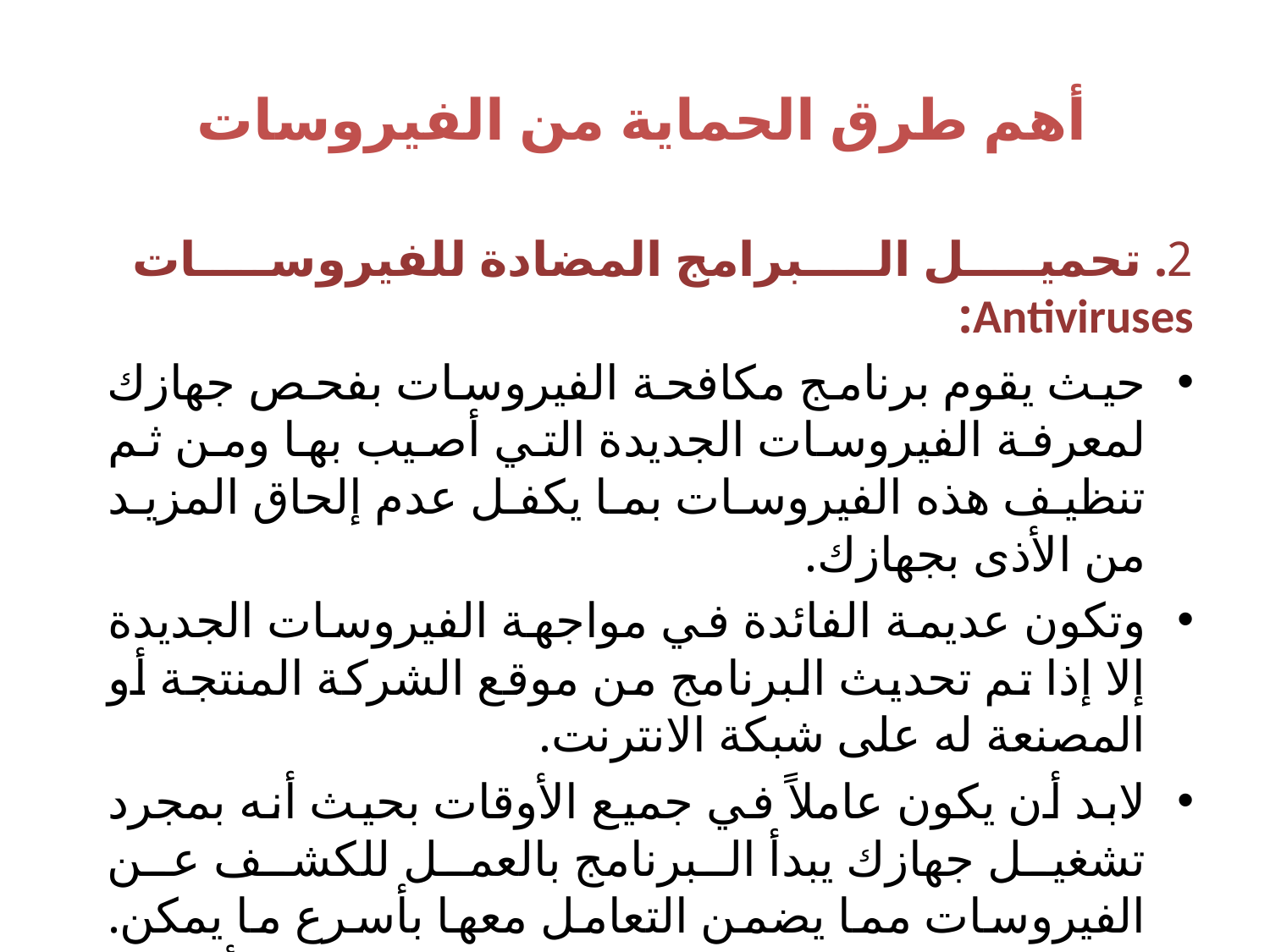

# أهم طرق الحماية من الفيروسات
2. تحميل البرامج المضادة للفيروسات   Antiviruses:
حيث يقوم برنامج مكافحة الفيروسات بفحص جهازك لمعرفة الفيروسات الجديدة التي أصيب بها ومن ثم تنظيف هذه الفيروسات بما يكفل عدم إلحاق المزيد من الأذى بجهازك.
وتكون عديمة الفائدة في مواجهة الفيروسات الجديدة إلا إذا تم تحديث البرنامج من موقع الشركة المنتجة أو المصنعة له على شبكة الانترنت.
لابد أن يكون عاملاً في جميع الأوقات بحيث أنه بمجرد تشغيل جهازك يبدأ البرنامج بالعمل للكشف عن الفيروسات مما يضمن التعامل معها بأسرع ما يمكن. كما يقوم بالكشف عن الفيروسات في الأقراص المدخلة في جهازك والبريد الإلكتروني الذي تستلمه والبرامج التي تقوم بتحميلها في جهازك من الإنترنت.